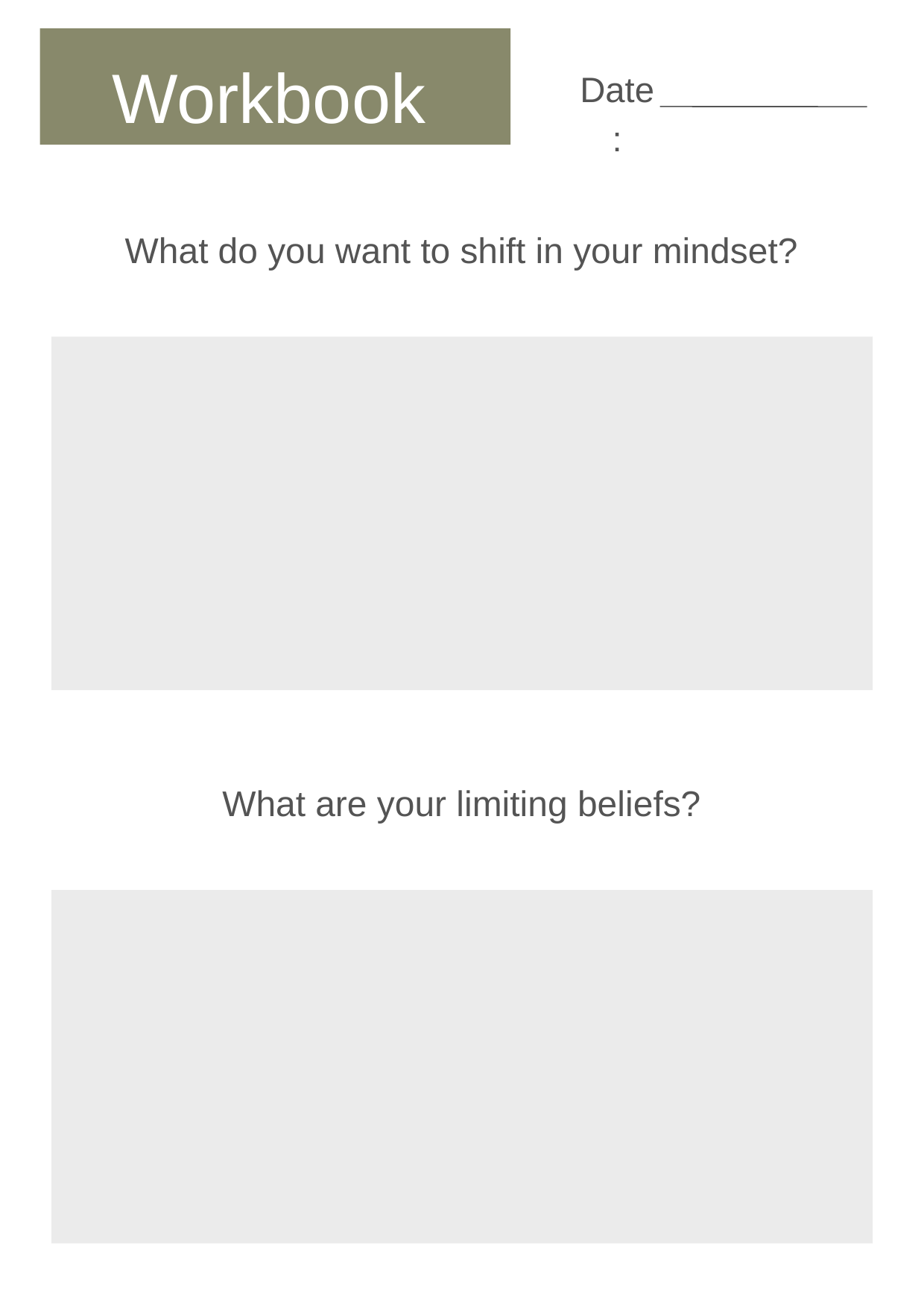

Workbook
Date:

What do you want to shift in your mindset?

What are your limiting beliefs?